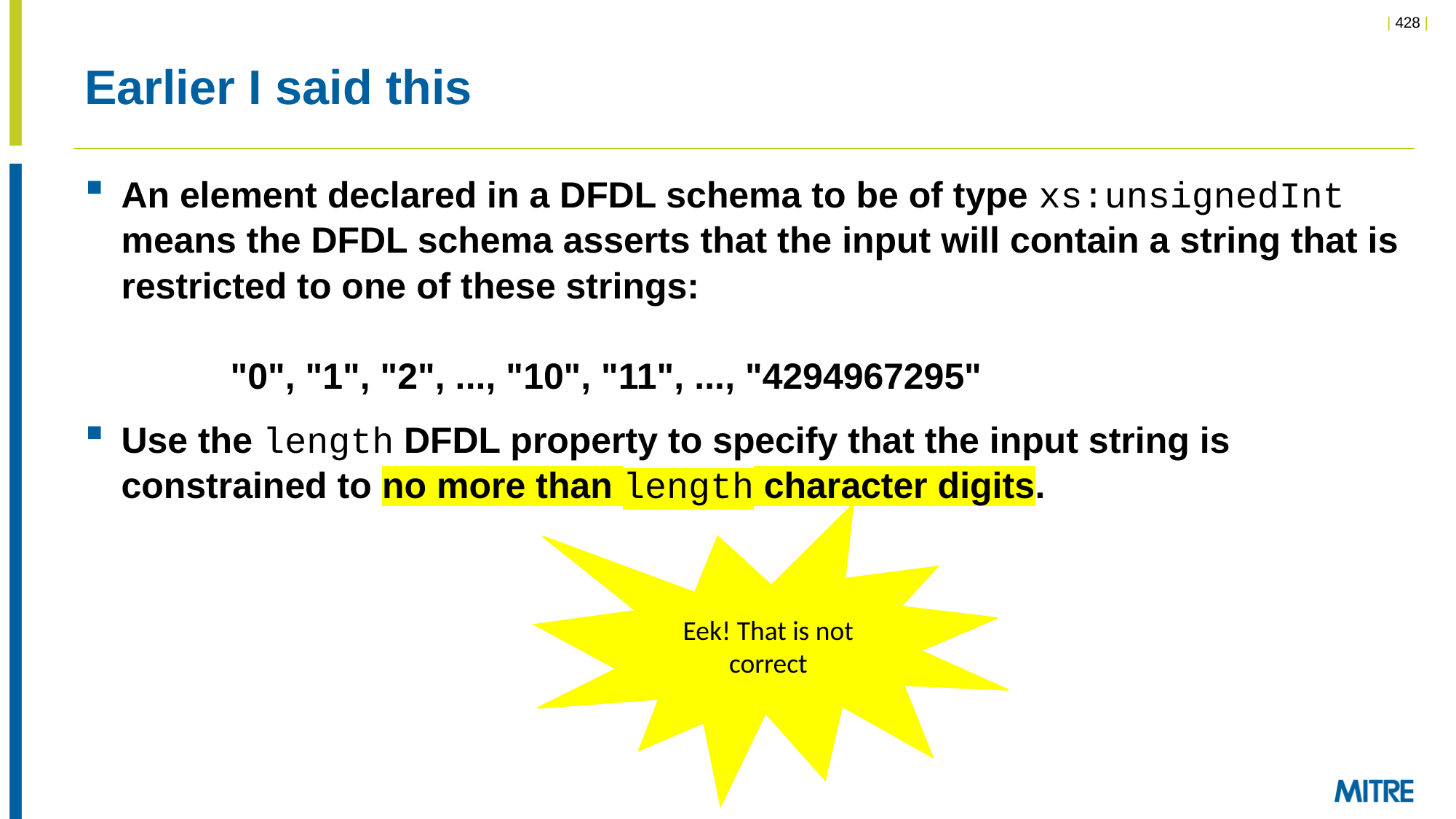

# Earlier I said this
An element declared in a DFDL schema to be of type xs:unsignedInt means the DFDL schema asserts that the input will contain a string that is restricted to one of these strings:
	"0", "1", "2", ..., "10", "11", ..., "4294967295"
Use the length DFDL property to specify that the input string is constrained to no more than length character digits.
Eek! That is not correct